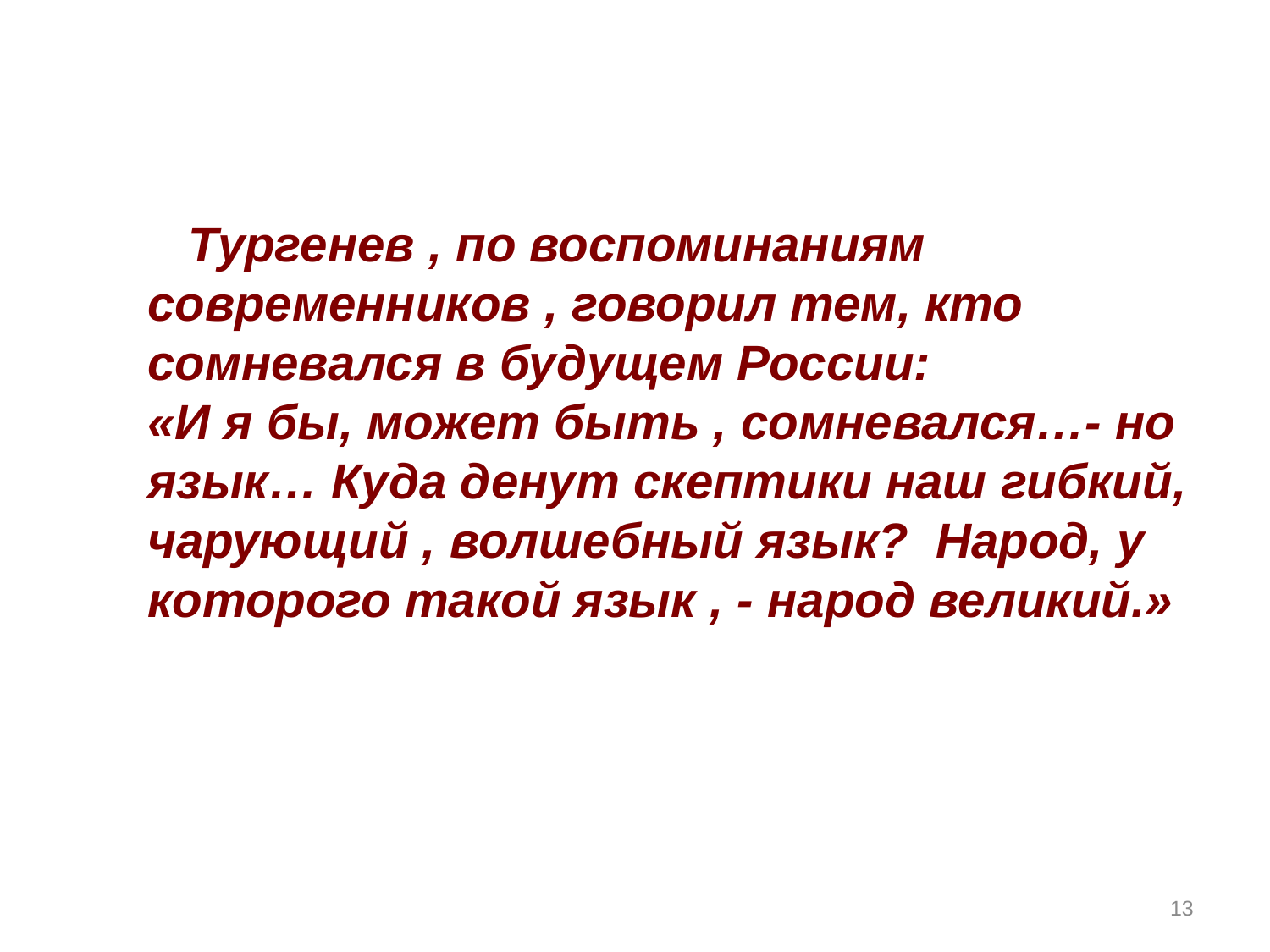

Тургенев , по воспоминаниям современников , говорил тем, кто сомневался в будущем России:
«И я бы, может быть , сомневался…- но язык… Куда денут скептики наш гибкий, чарующий , волшебный язык?  Народ, у которого такой язык , - народ великий.»
13